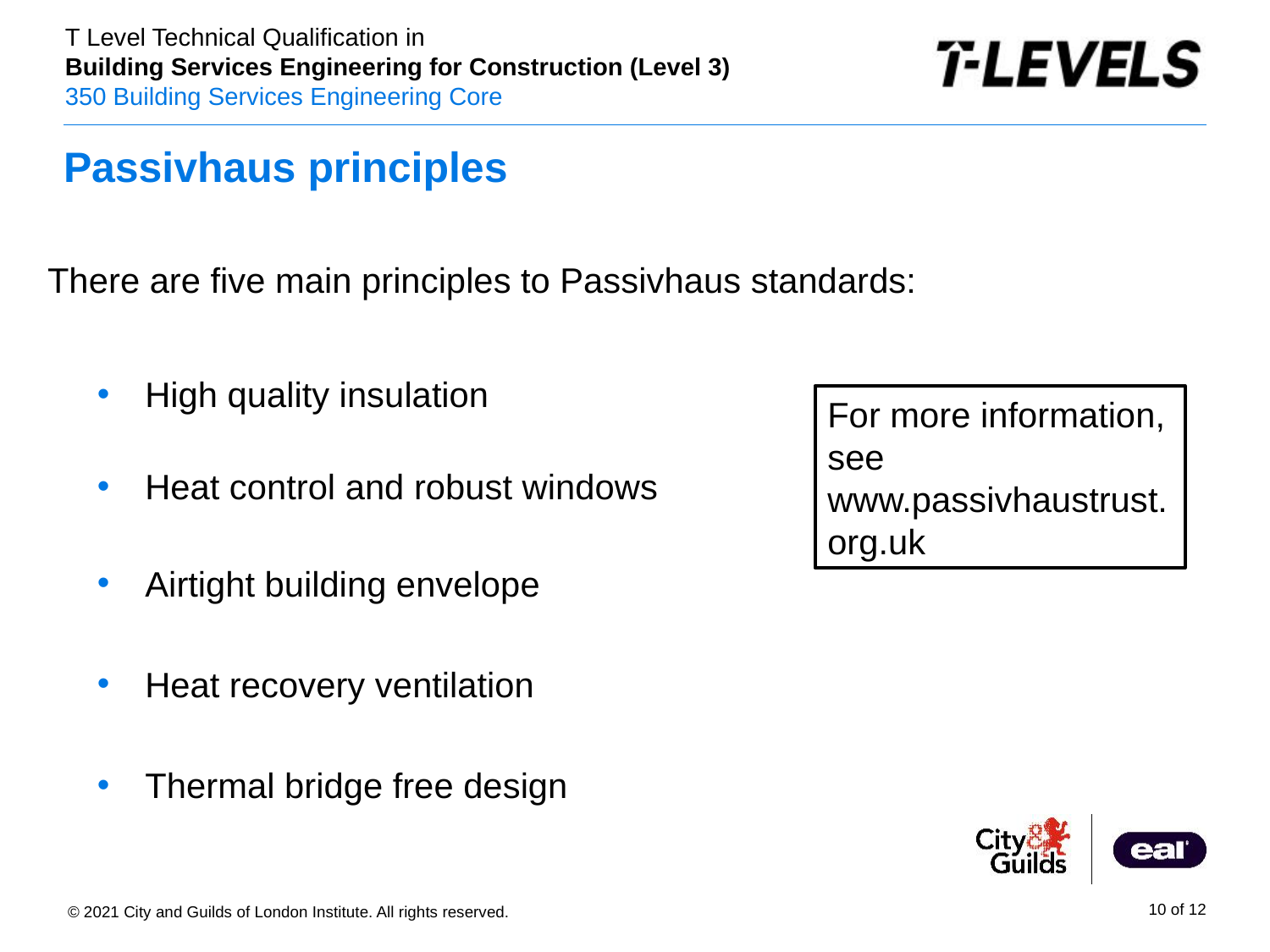

# Passivhaus principles
There are five main principles to Passivhaus standards:
High quality insulation
For more information, see www.passivhaustrust.org.uk
Heat control and robust windows
Airtight building envelope
Heat recovery ventilation
Thermal bridge free design